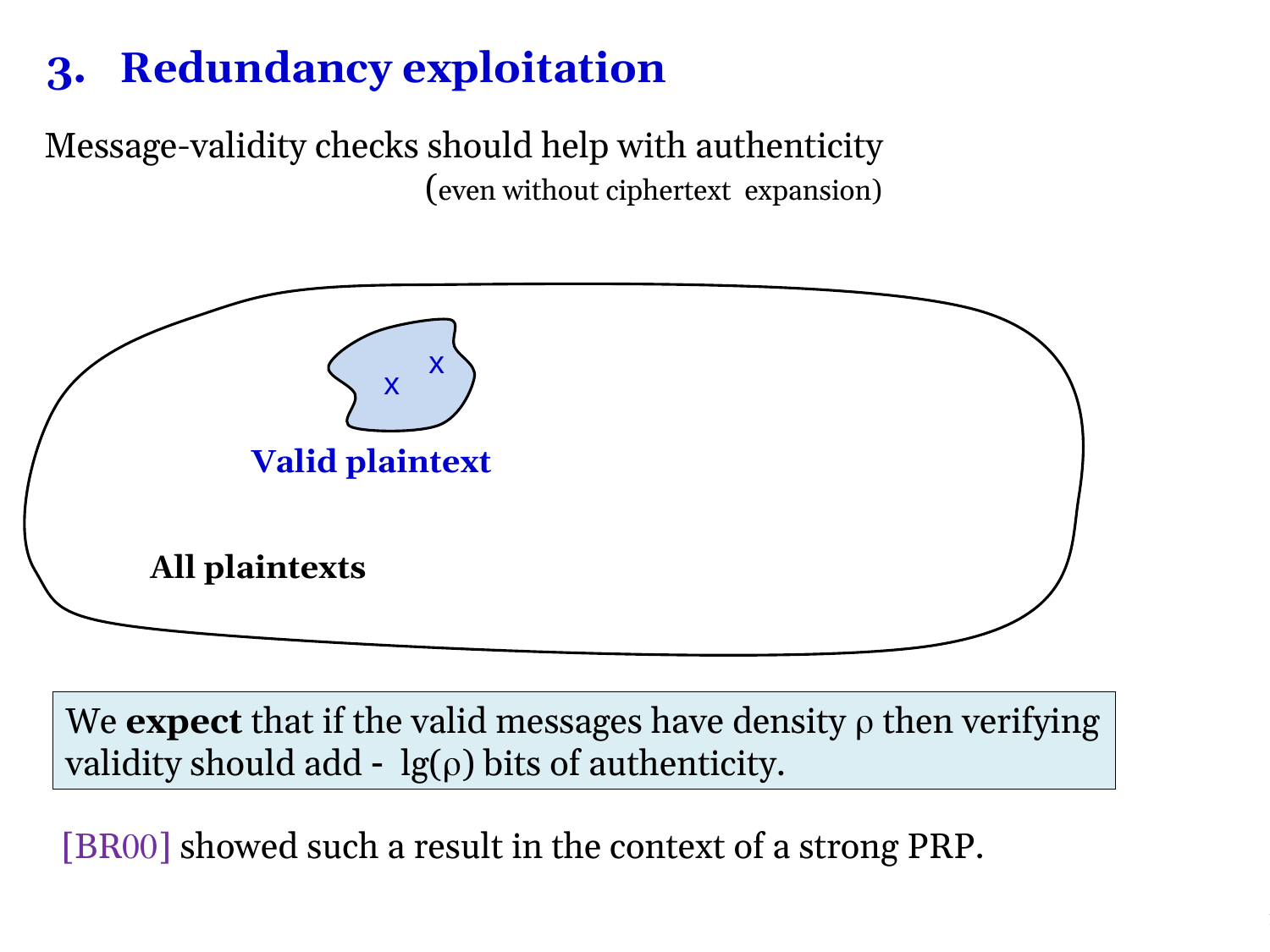

3.   Redundancy exploitation
Ciphertext expansion: Should be possible to have low expansion
Message-validity checks should help with authenticity
                                             (even without ciphertext  expansion)

x
x
Valid plaintext
All plaintexts
We expect that if the valid messages have density ρ then verifying validity should add − lg(ρ) bits of authenticity.
[BR00] showed such a result in the context of a strong PRP.